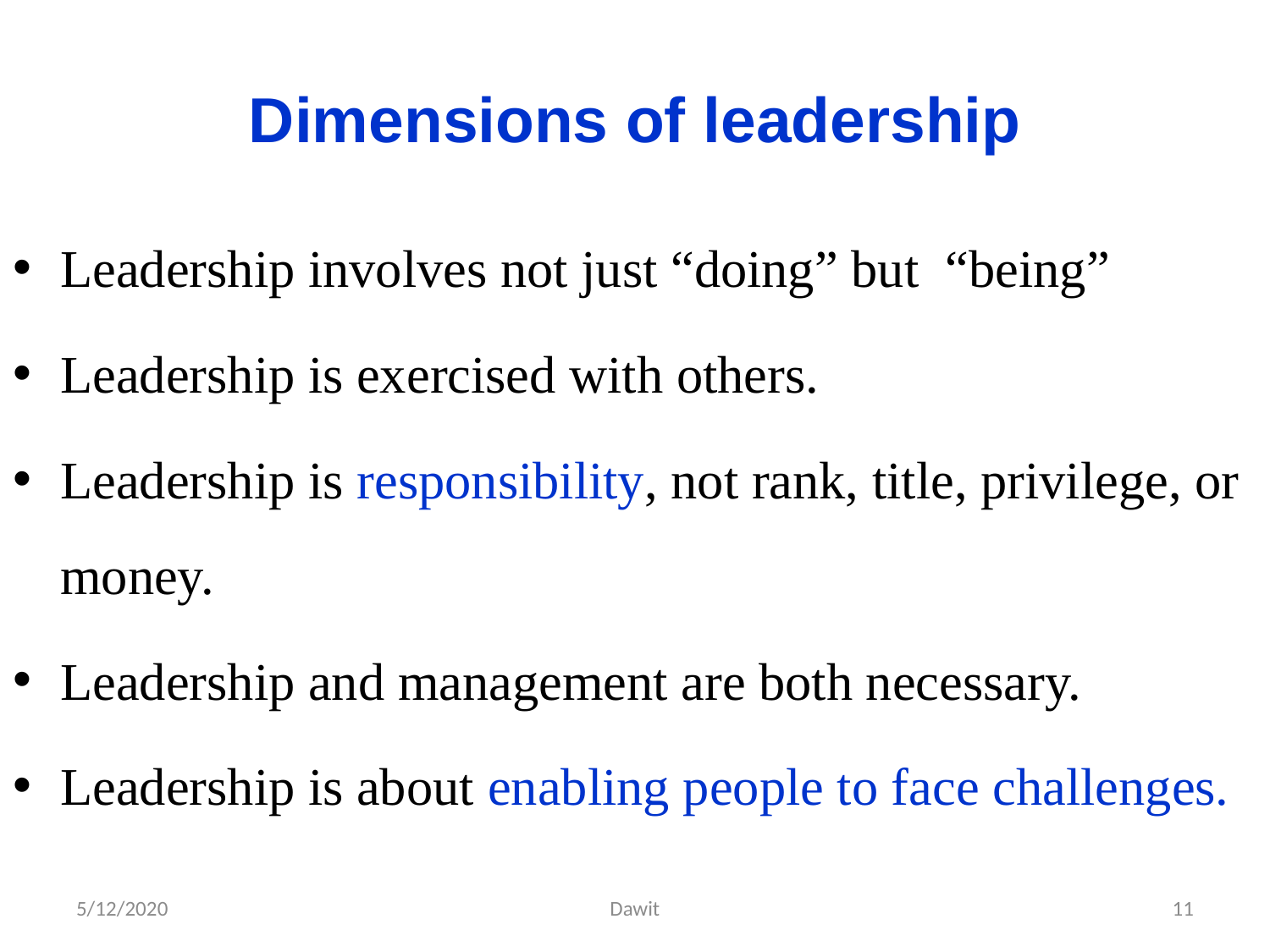

# Dimensions of leadership
Leadership involves not just “doing” but  “being”
Leadership is exercised with others.
Leadership is responsibility, not rank, title, privilege, or money.
Leadership and management are both necessary.
Leadership is about enabling people to face challenges.

5/12/2020
Dawit
11